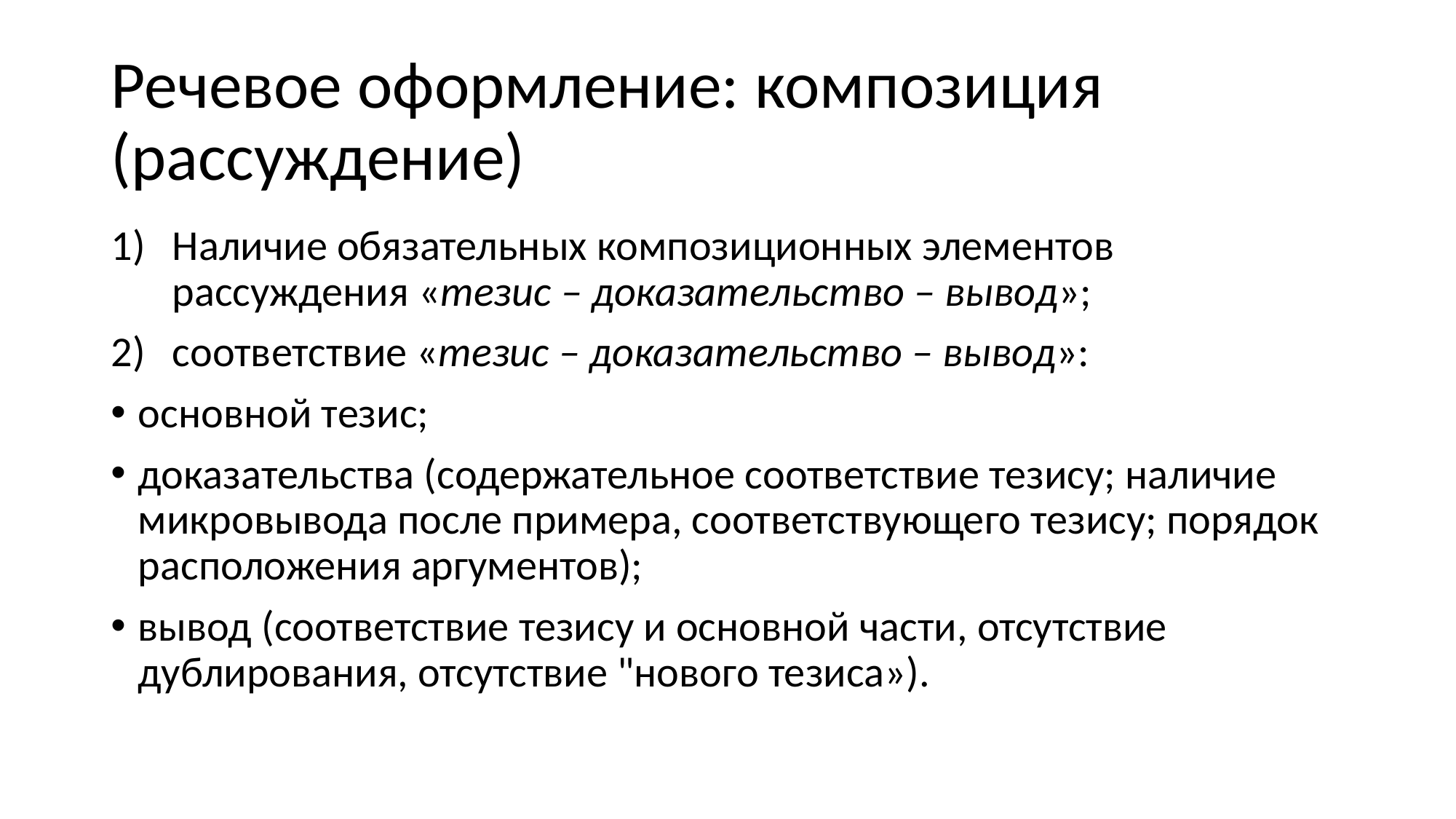

# Речевое оформление: композиция (рассуждение)
Наличие обязательных композиционных элементов рассуждения «тезис – доказательство – вывод»;
соответствие «тезис – доказательство – вывод»:
основной тезис;
доказательства (содержательное соответствие тезису; наличие микровывода после примера, соответствующего тезису; порядок расположения аргументов);
вывод (соответствие тезису и основной части, отсутствие дублирования, отсутствие "нового тезиса»).